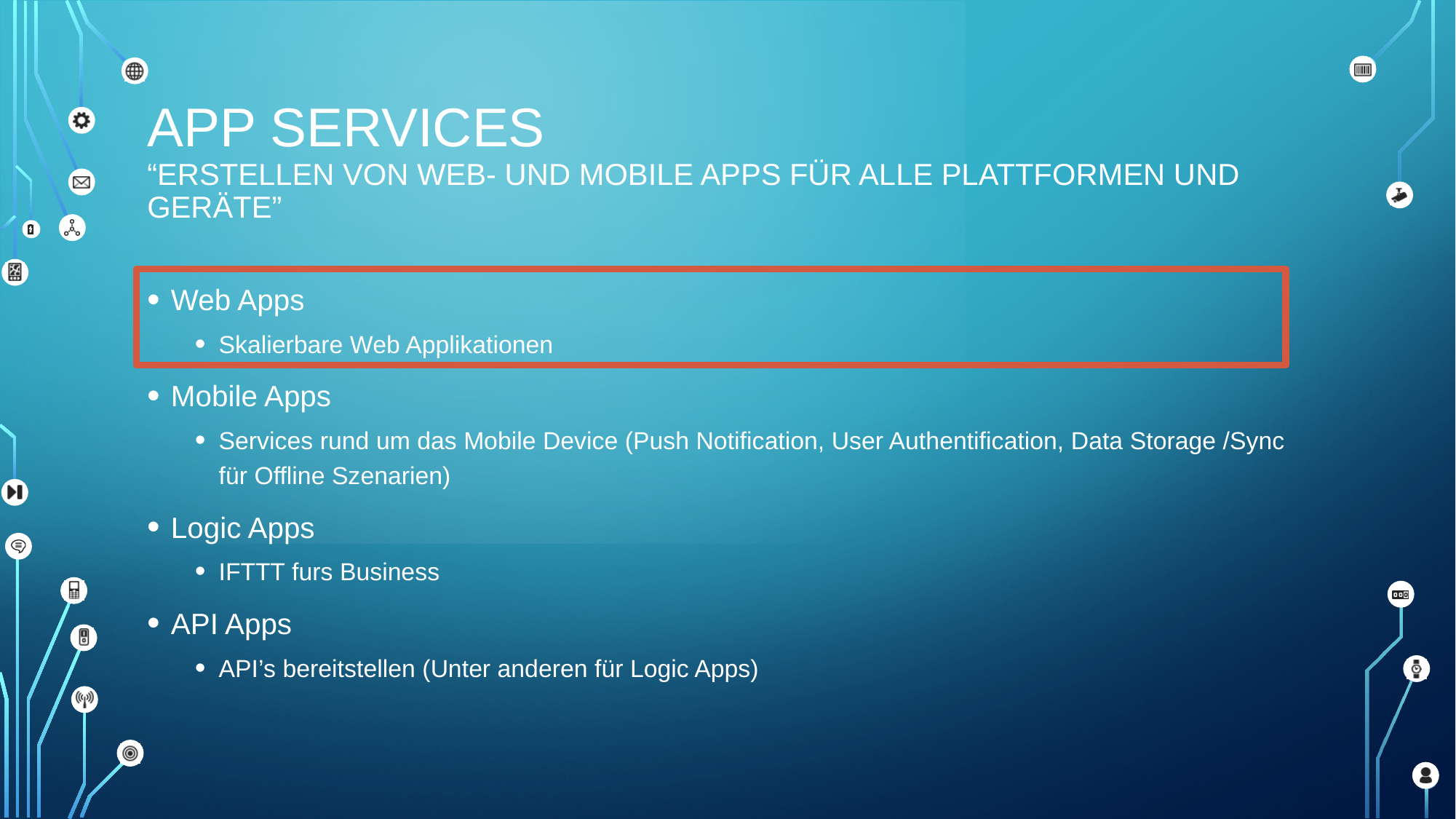

# App Services “Erstellen von Web- und mobile Apps für alle Plattformen und Geräte”
Web Apps
Skalierbare Web Applikationen
Mobile Apps
Services rund um das Mobile Device (Push Notification, User Authentification, Data Storage /Sync für Offline Szenarien)
Logic Apps
IFTTT furs Business
API Apps
API’s bereitstellen (Unter anderen für Logic Apps)